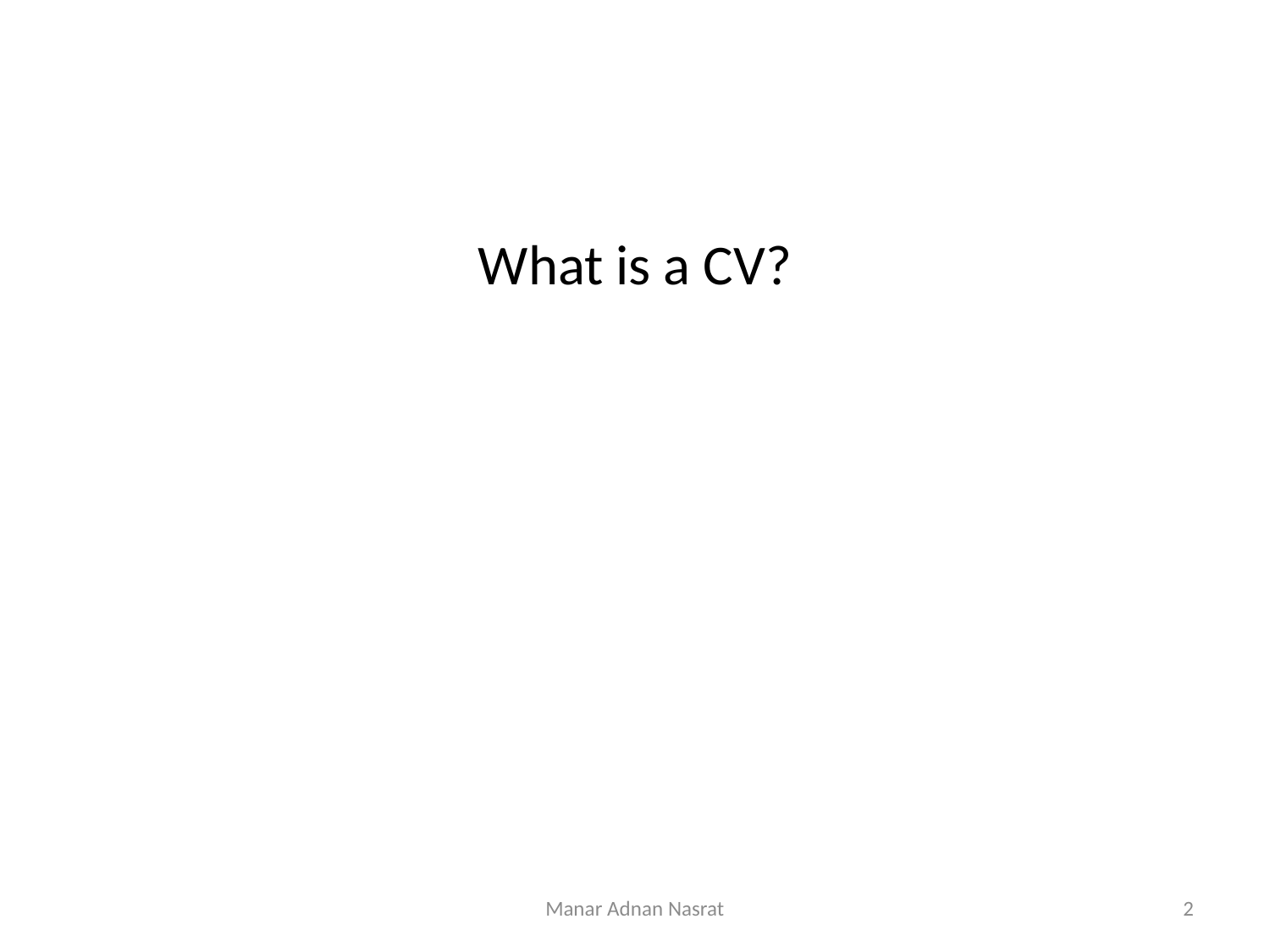

#
What is a CV?
Manar Adnan Nasrat
2